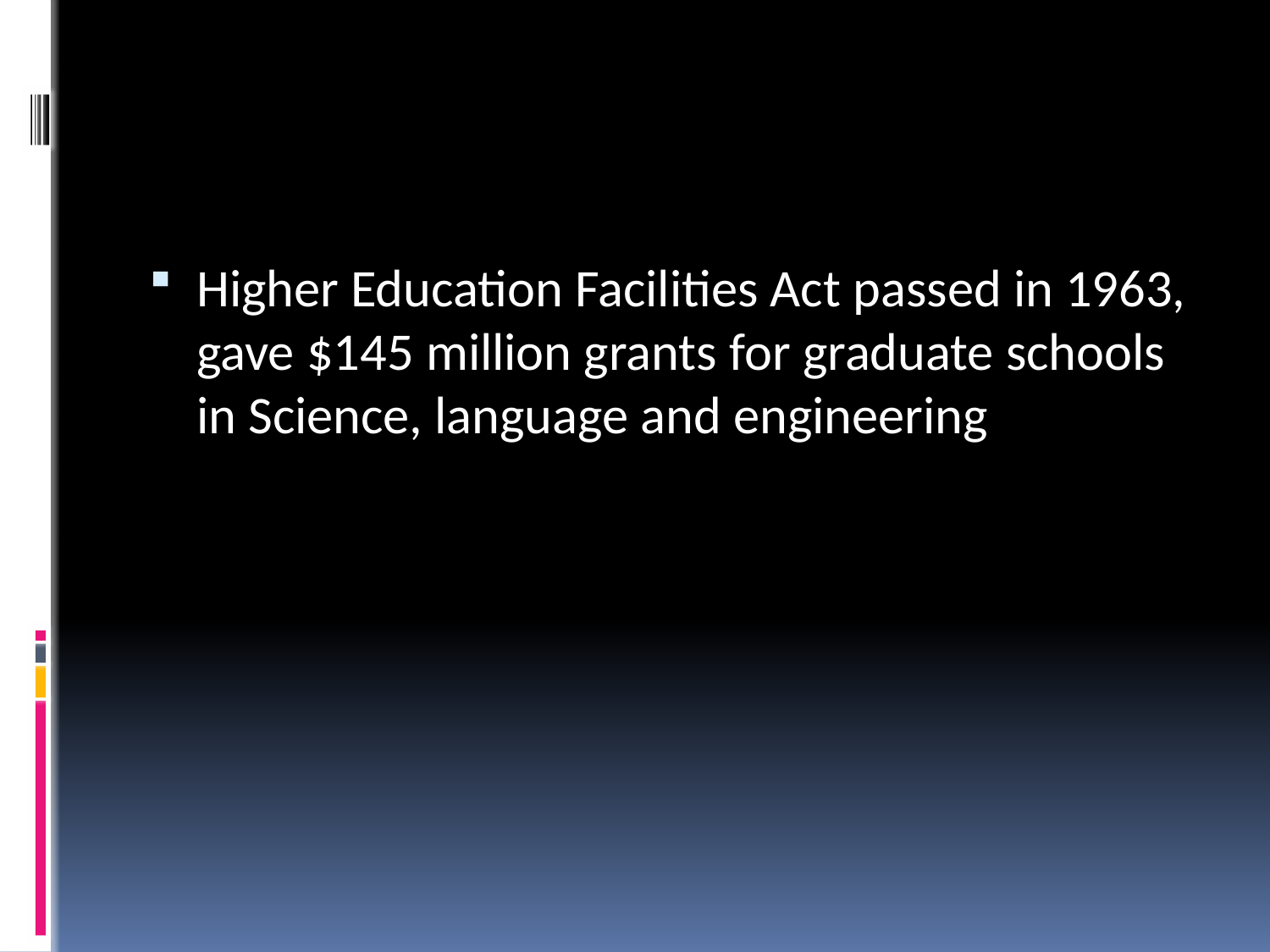

#
Higher Education Facilities Act passed in 1963, gave $145 million grants for graduate schools in Science, language and engineering